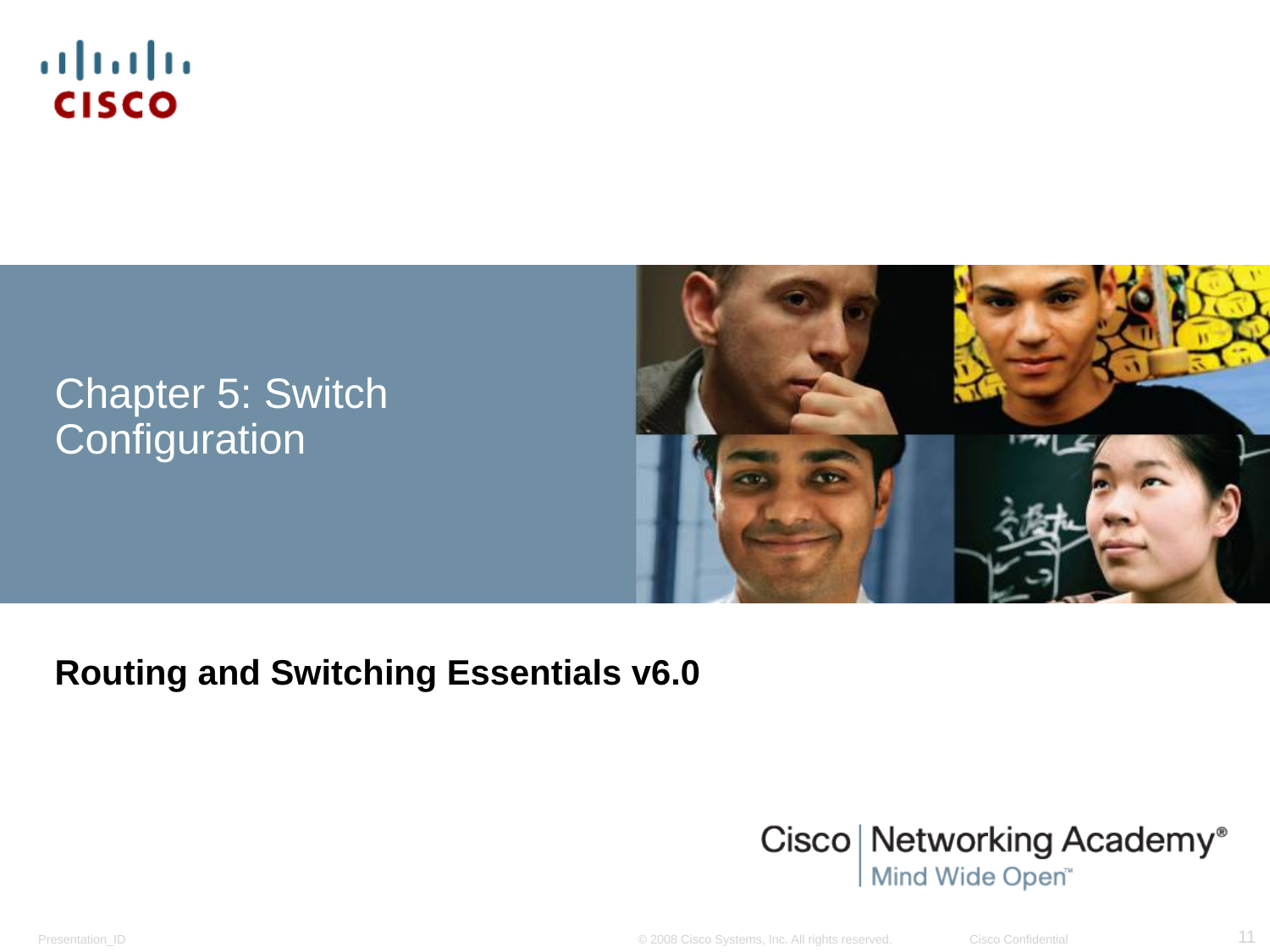

# Chapter 5: Switch Configuration
Routing and Switching Essentials v6.0